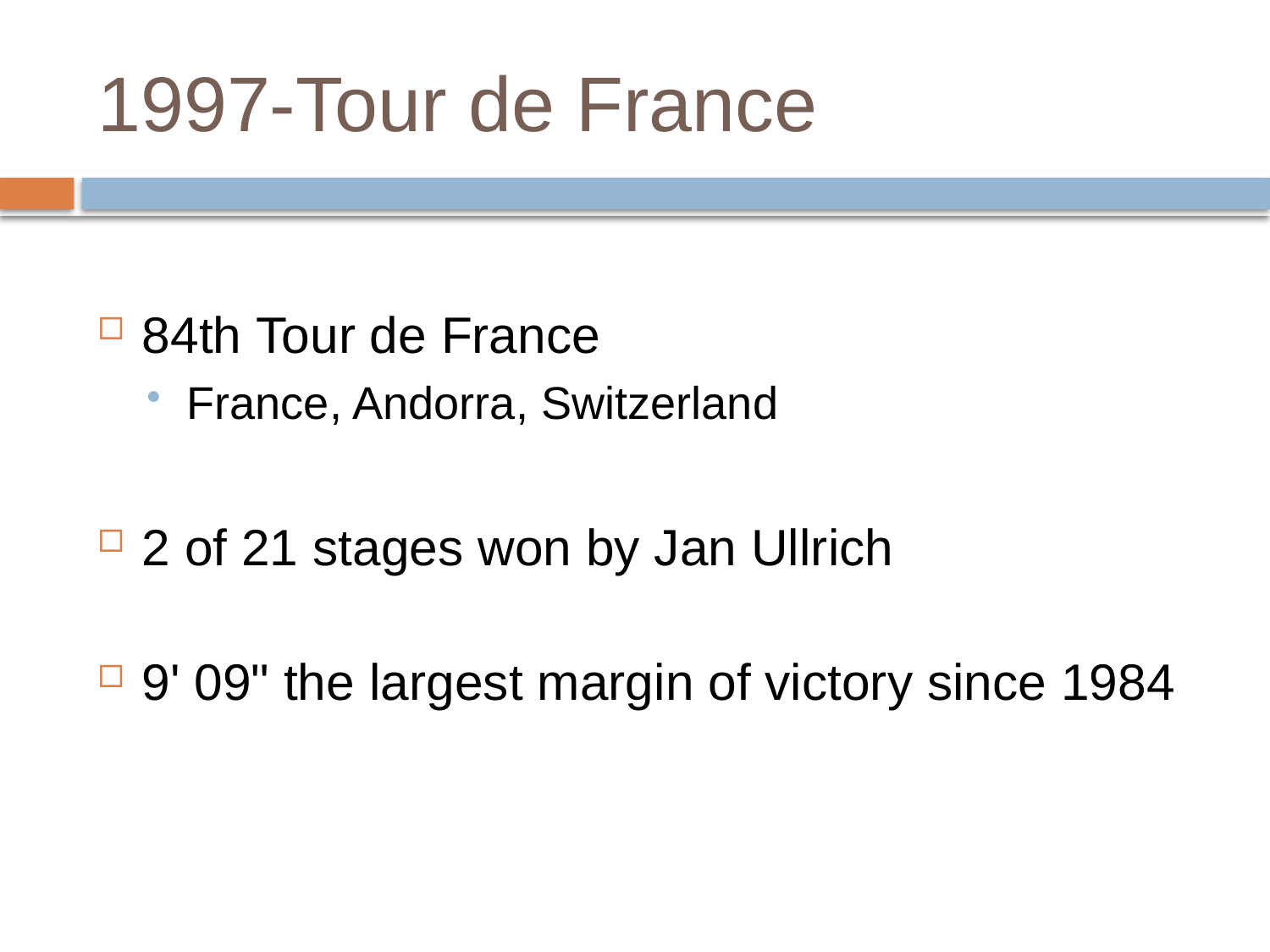

# 1997-Tour de France

84th Tour de France
France, Andorra, Switzerland

2 of 21 stages won by Jan Ullrich
9' 09" the largest margin of victory since 1984